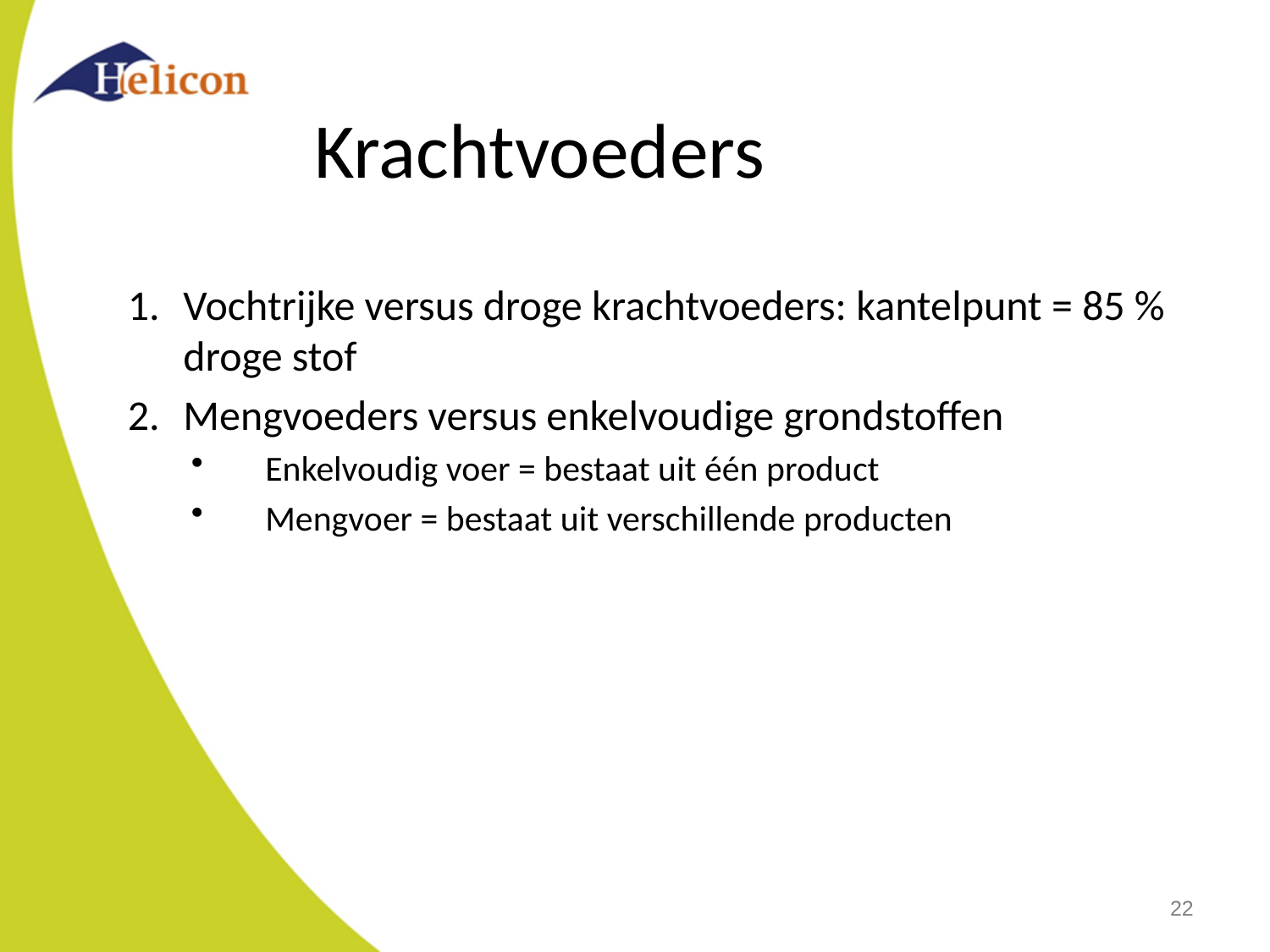

Krachtvoeders
Vochtrijke versus droge krachtvoeders: kantelpunt = 85 % droge stof
Mengvoeders versus enkelvoudige grondstoffen
Enkelvoudig voer = bestaat uit één product
Mengvoer = bestaat uit verschillende producten

22